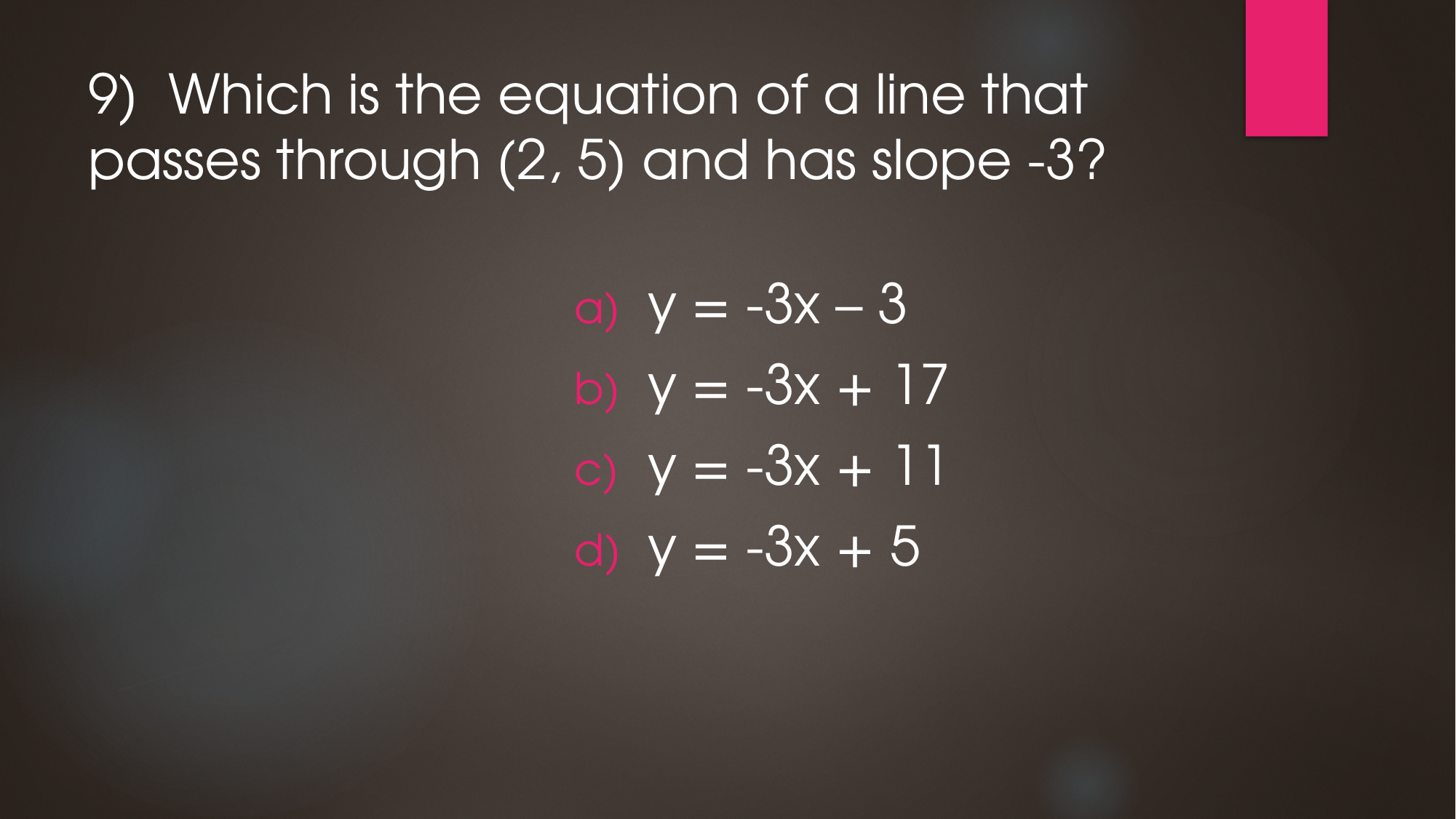

# 9)  Which is the equation of a line that passes through (2, 5) and has slope -3?
y = -3x – 3
y = -3x + 17
y = -3x + 11
y = -3x + 5